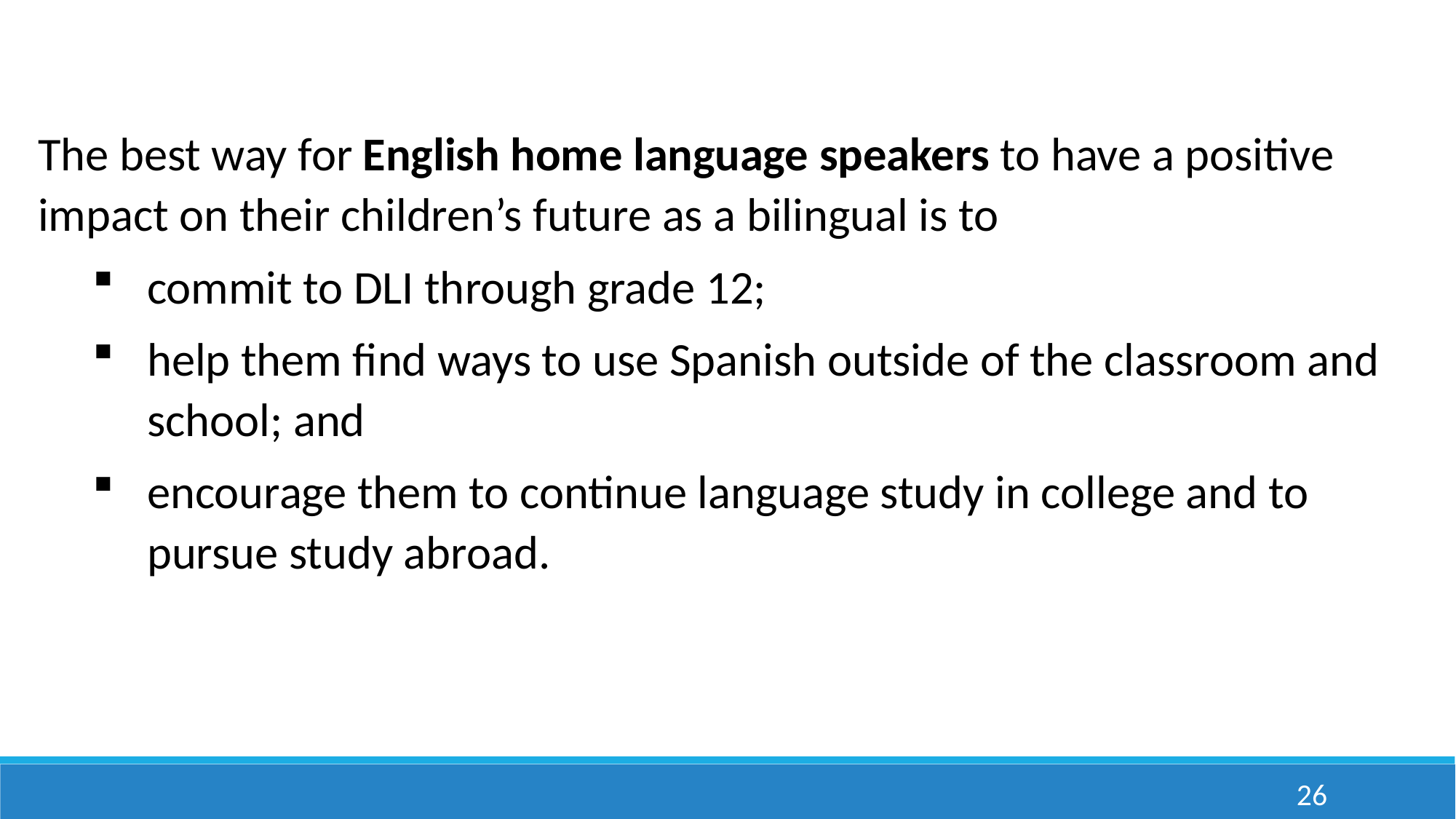

The best way for English home language speakers to have a positive impact on their children’s future as a bilingual is to
commit to DLI through grade 12;
help them find ways to use Spanish outside of the classroom and school; and
encourage them to continue language study in college and to pursue study abroad.

26